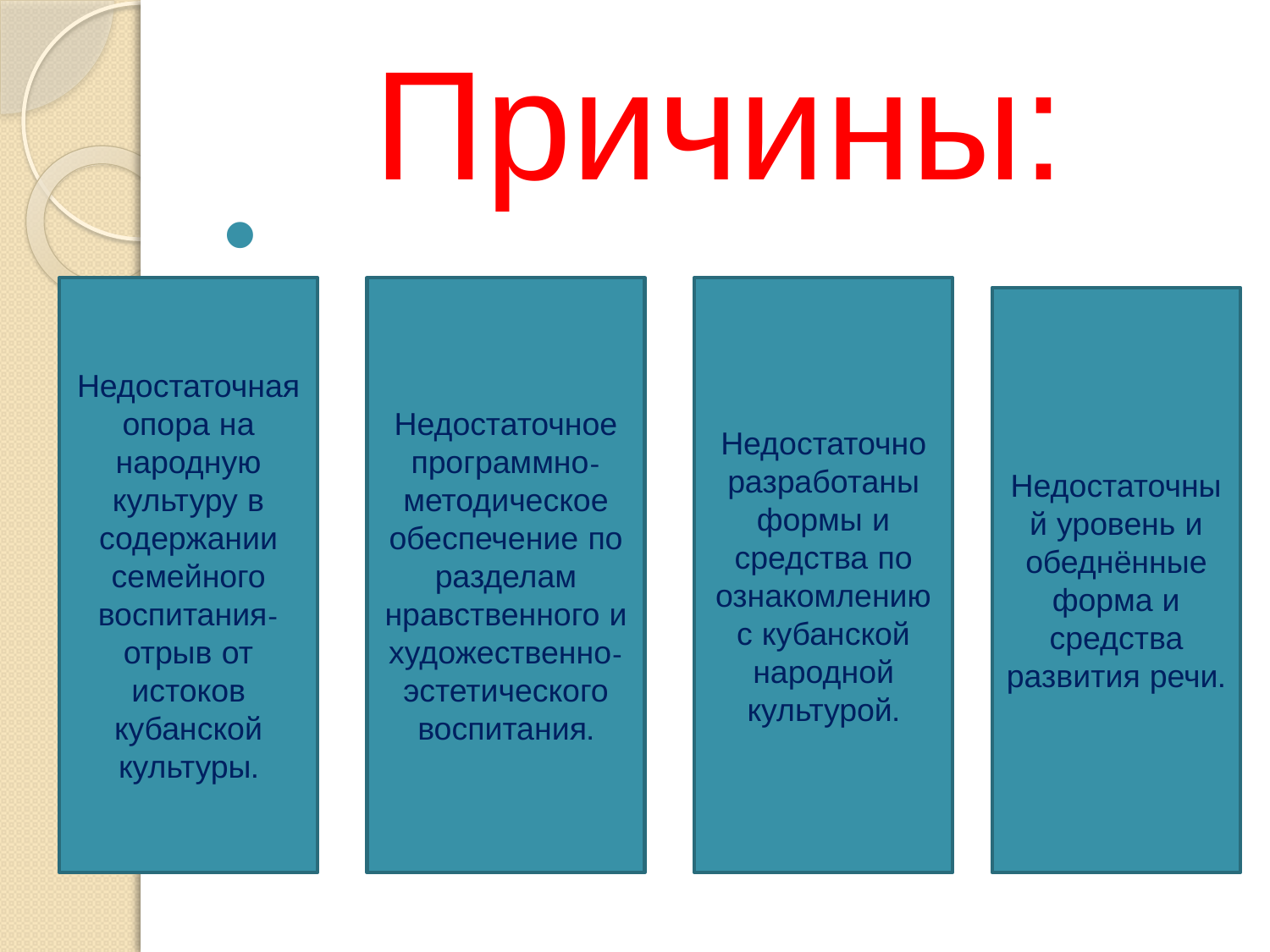

# Причины:

Недостаточная опора на народную культуру в содержании семейного воспитания- отрыв от истоков кубанской культуры.
Недостаточное программно- методическое обеспечение по разделам нравственного и художественно- эстетического воспитания.
Недостаточно разработаны формы и средства по ознакомлению с кубанской народной культурой.
Недостаточный уровень и обеднённые форма и средства развития речи.